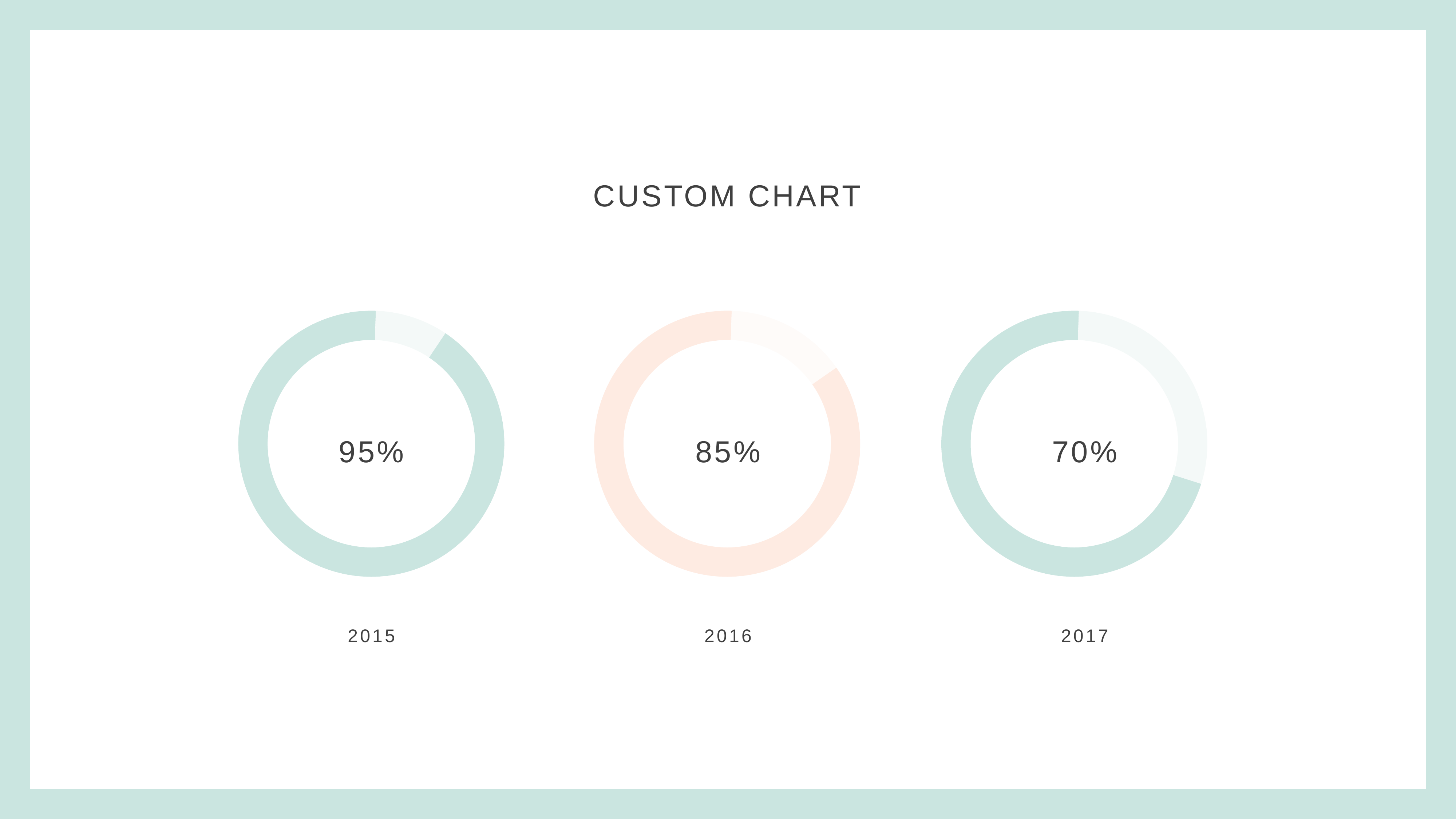

CUSTOM CHART

95%
85%
70%
2015
2016
2017